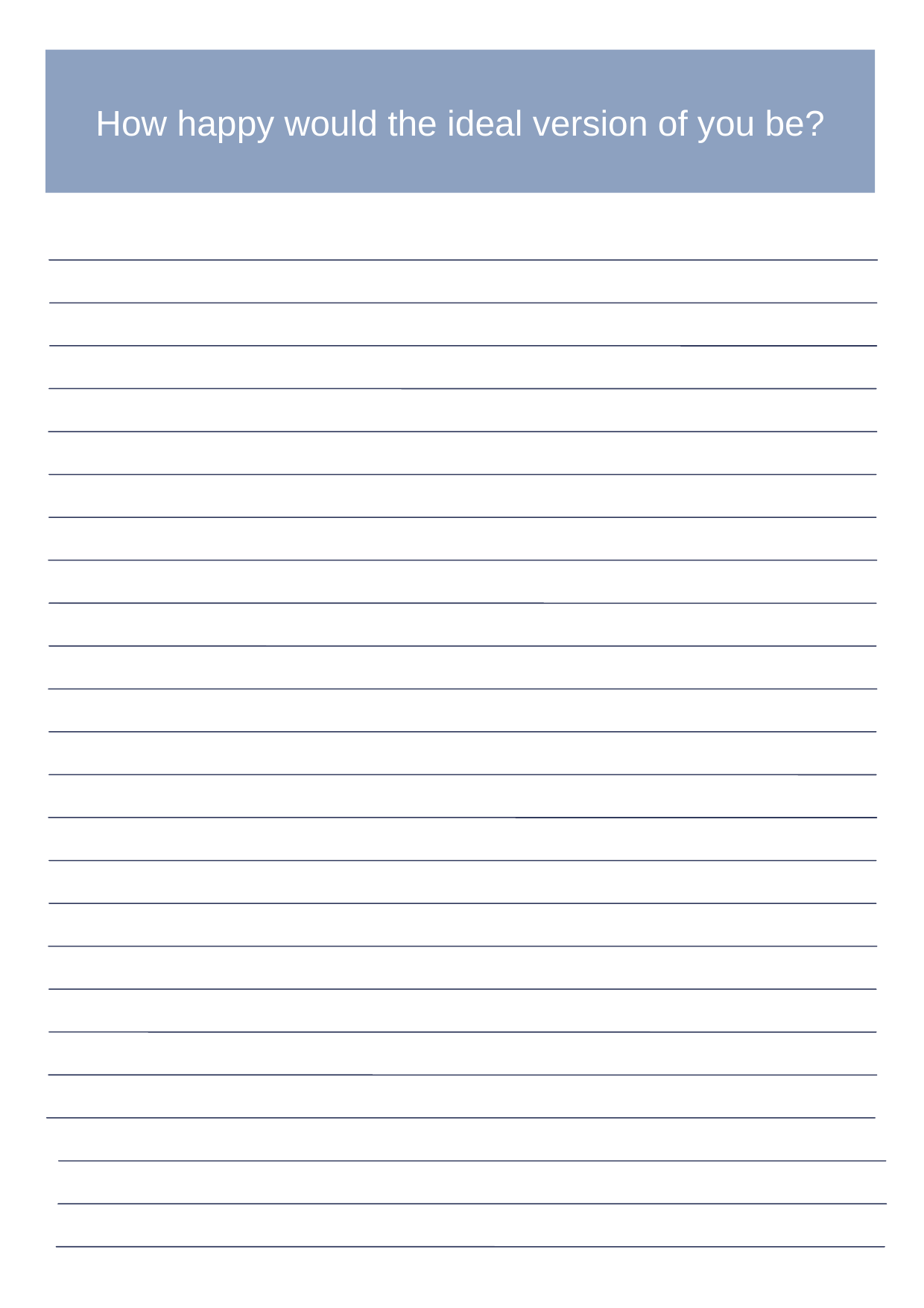

How happy would the ideal version of you be?